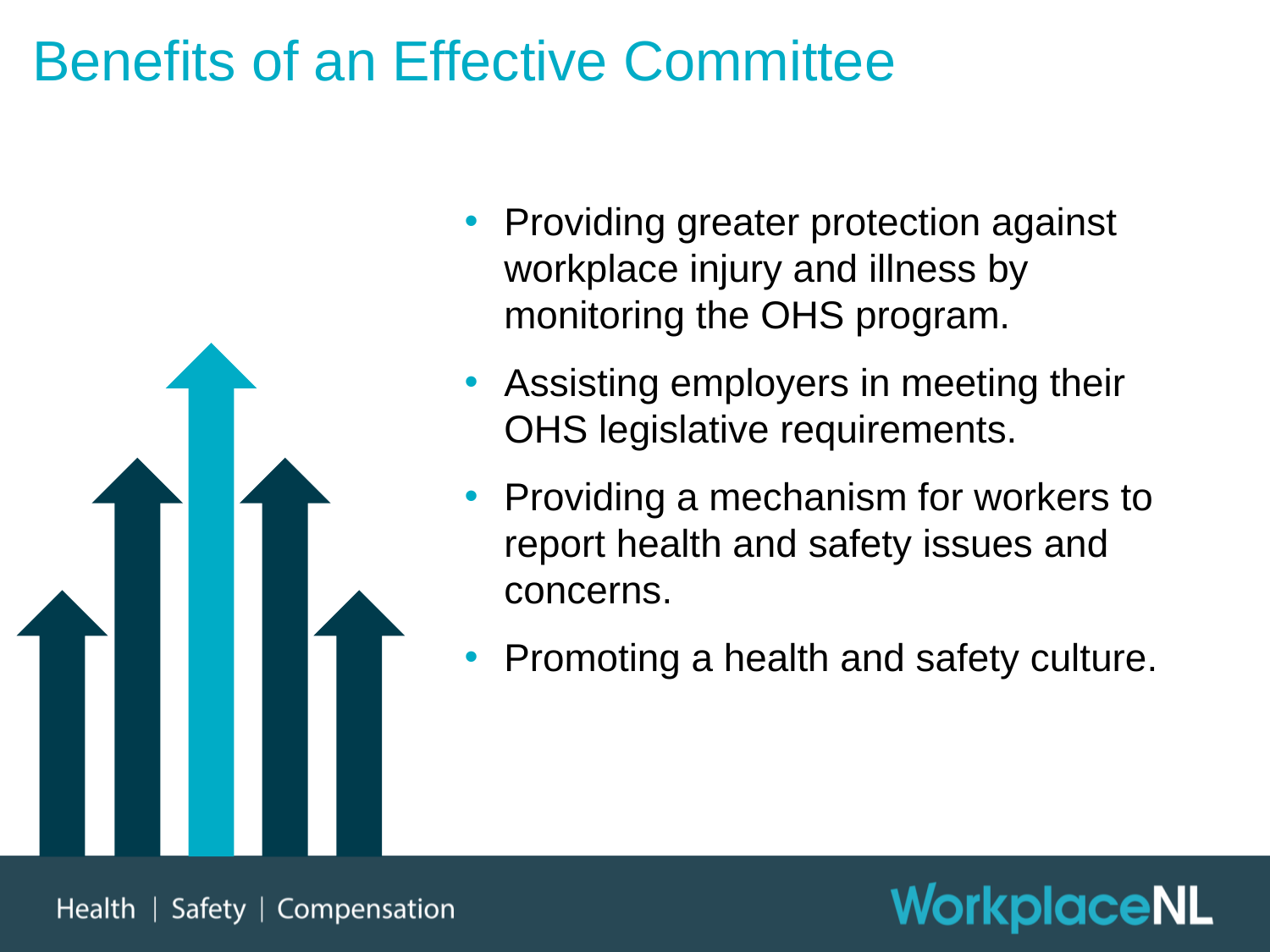

Benefits of an Effective Committee
Providing greater protection against workplace injury and illness by monitoring the OHS program.
Assisting employers in meeting their OHS legislative requirements.
Providing a mechanism for workers to report health and safety issues and concerns.
Promoting a health and safety culture.